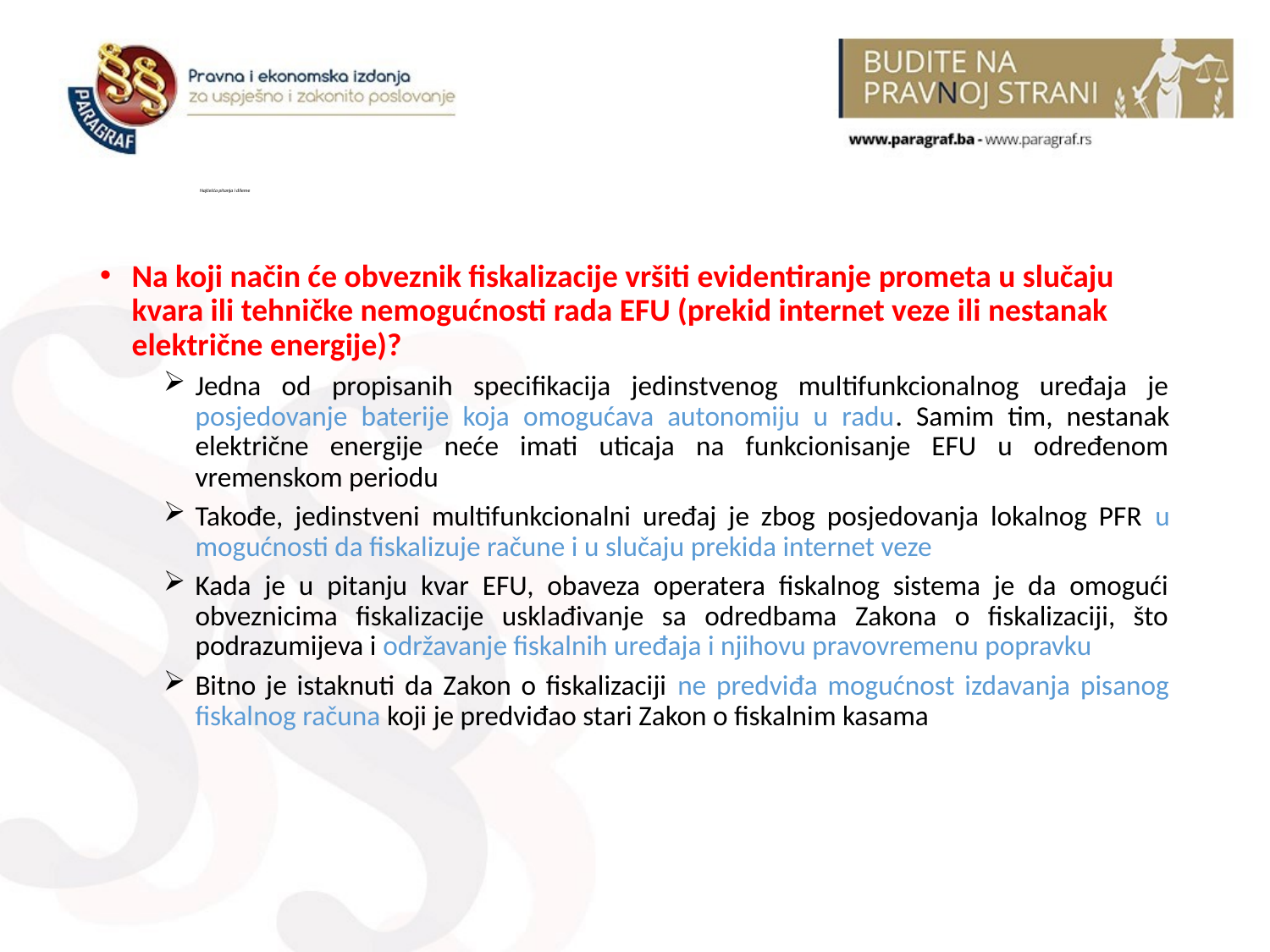

# Najčešća pitanja i dileme
Na koji način će obveznik fiskalizacije vršiti evidentiranje prometa u slučaju kvara ili tehničke nemogućnosti rada EFU (prekid internet veze ili nestanak električne energije)?
Jedna od propisanih specifikacija jedinstvenog multifunkcionalnog uređaja je posjedovanje baterije koja omogućava autonomiju u radu. Samim tim, nestanak električne energije neće imati uticaja na funkcionisanje EFU u određenom vremenskom periodu
Takođe, jedinstveni multifunkcionalni uređaj je zbog posjedovanja lokalnog PFR u mogućnosti da fiskalizuje račune i u slučaju prekida internet veze
Kada je u pitanju kvar EFU, obaveza operatera fiskalnog sistema je da omogući obveznicima fiskalizacije usklađivanje sa odredbama Zakona o fiskalizaciji, što podrazumijeva i održavanje fiskalnih uređaja i njihovu pravovremenu popravku
Bitno je istaknuti da Zakon o fiskalizaciji ne predviđa mogućnost izdavanja pisanog fiskalnog računa koji je predviđao stari Zakon o fiskalnim kasama